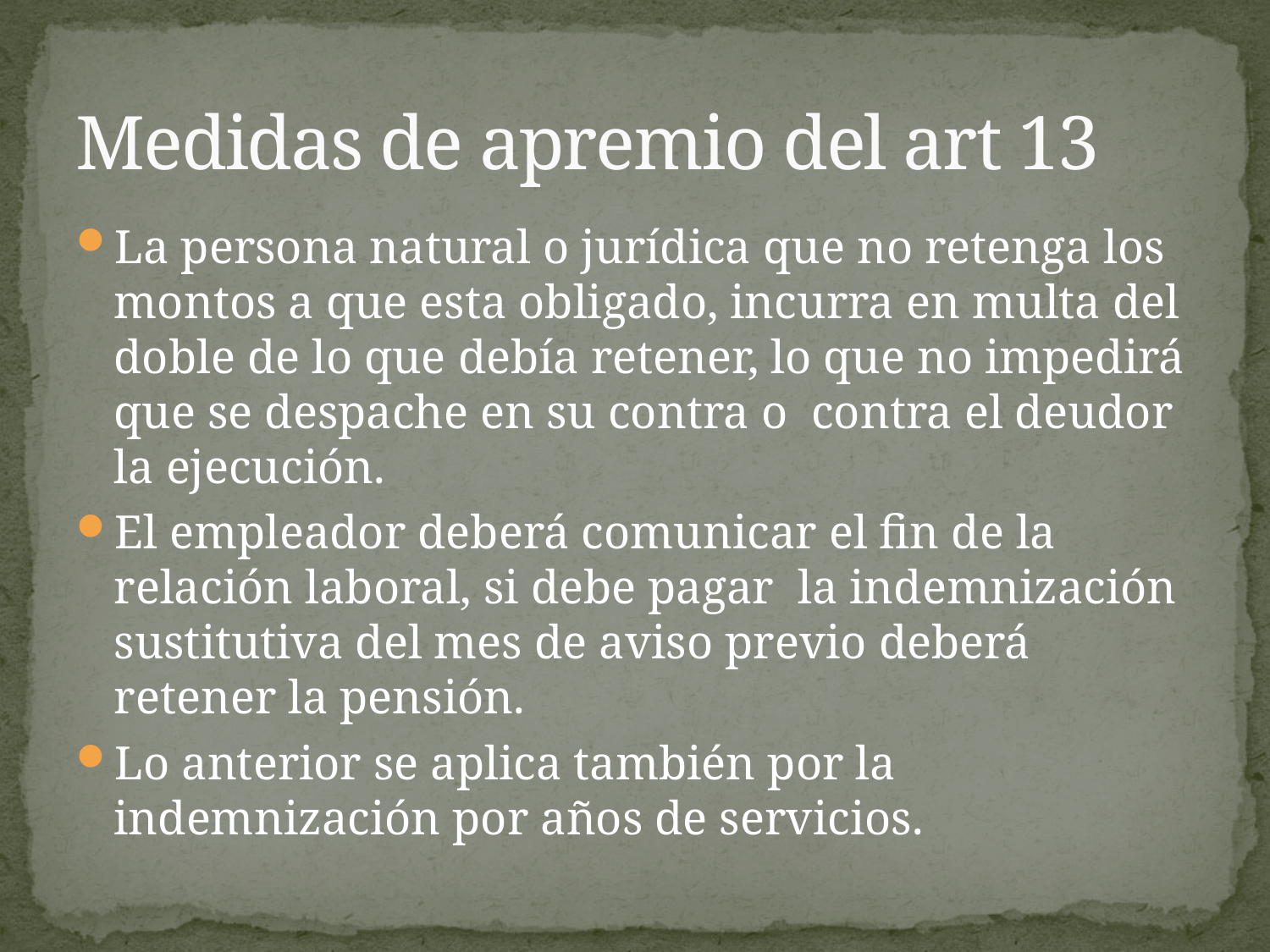

# Medidas de apremio del art 13
La persona natural o jurídica que no retenga los montos a que esta obligado, incurra en multa del doble de lo que debía retener, lo que no impedirá que se despache en su contra o  contra el deudor  la ejecución.
El empleador deberá comunicar el fin de la relación laboral, si debe pagar  la indemnización sustitutiva del mes de aviso previo deberá retener la pensión.
Lo anterior se aplica también por la indemnización por años de servicios.